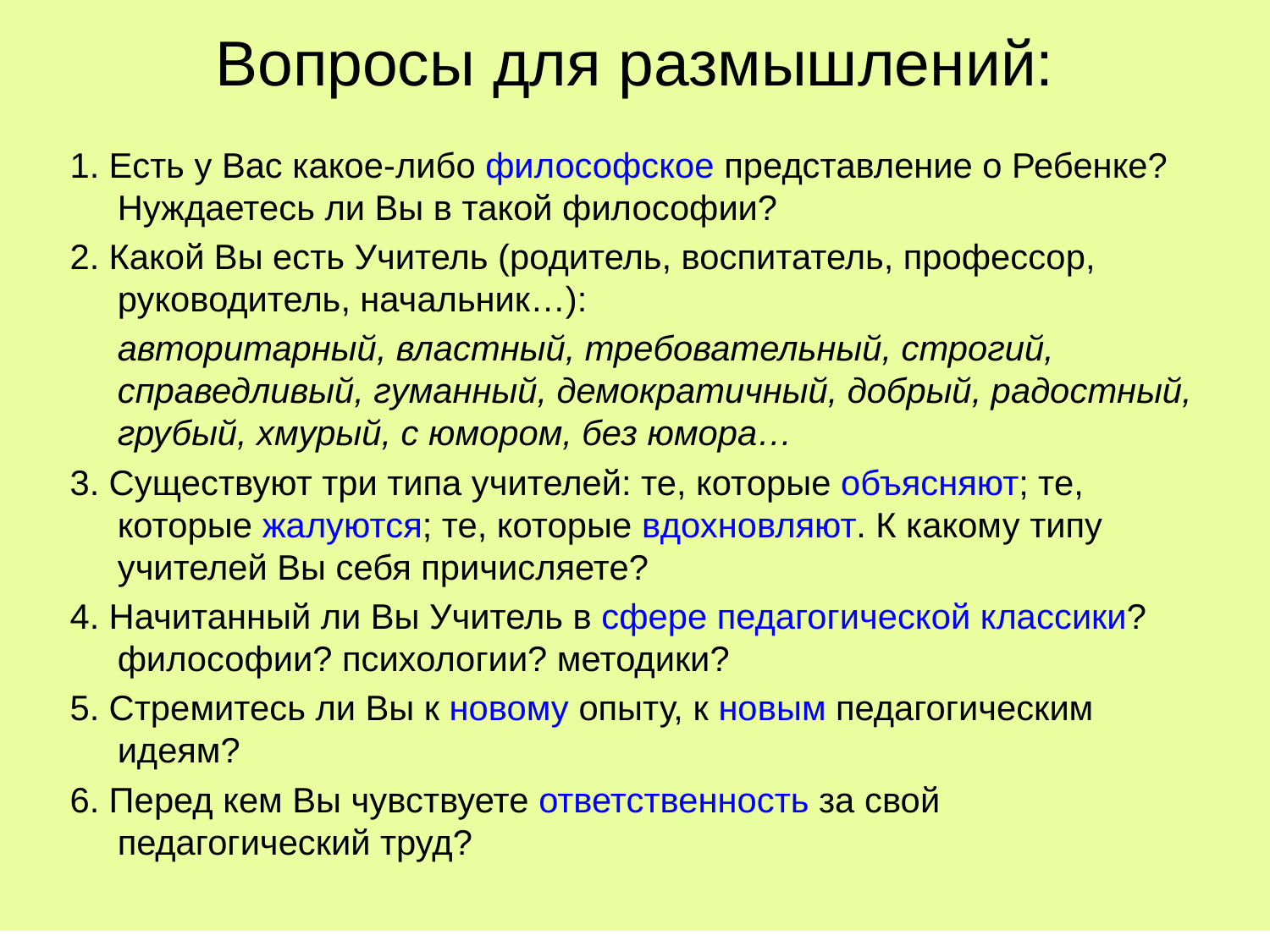

Вопросы для размышлений:
1. Есть у Вас какое-либо философское представление о Ребенке? Нуждаетесь ли Вы в такой философии?
2. Какой Вы есть Учитель (родитель, воспитатель, профессор, руководитель, начальник…):
	авторитарный, властный, требовательный, строгий, справедливый, гуманный, демократичный, добрый, радостный, грубый, хмурый, с юмором, без юмора…
3. Существуют три типа учителей: те, которые объясняют; те, которые жалуются; те, которые вдохновляют. К какому типу учителей Вы себя причисляете?
4. Начитанный ли Вы Учитель в сфере педагогической классики? философии? психологии? методики?
5. Стремитесь ли Вы к новому опыту, к новым педагогическим идеям?
6. Перед кем Вы чувствуете ответственность за свой педагогический труд?